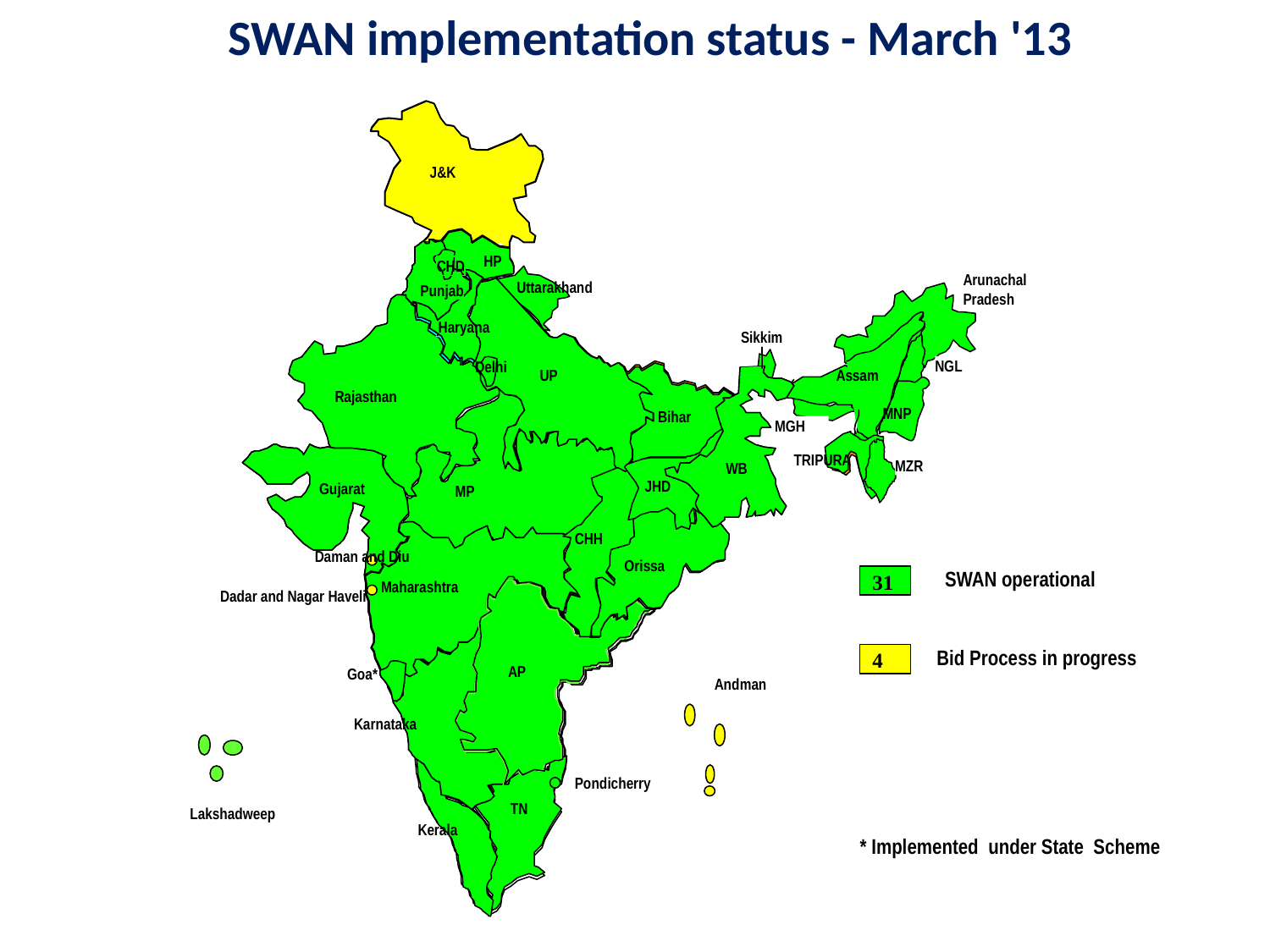

SWAN implementation status - March '13

J&K

Himachal

HP
Pradesh
CHD

Arunachal Pradesh

Uttarakhand

Punjab
Punjab

Haryana

Haryana
Sikkim

NGL
Delhi

UP
Assam

Uttar
Pradesh

Rajasthan

MNP
Bihar

Bihar

MGH

TRIPURA
MZR
WB

West Bengal
JHD

Gujarat
Gujarat
MP

Jharkhand

CHH
Daman and Diu

Orissa

Orissa
31
SWAN operational
Maharashtra

Dadar and Nagar Haveli

Maharashtra

4
Bid Process in progress

AP

Andhra
Goa*
Pradesh
Andman

Karnataka

Karnataka

Pondicherry

TN
Lakshadweep

Tamil
Kerala

Kerala
Nadu
 * Implemented  under State  Scheme